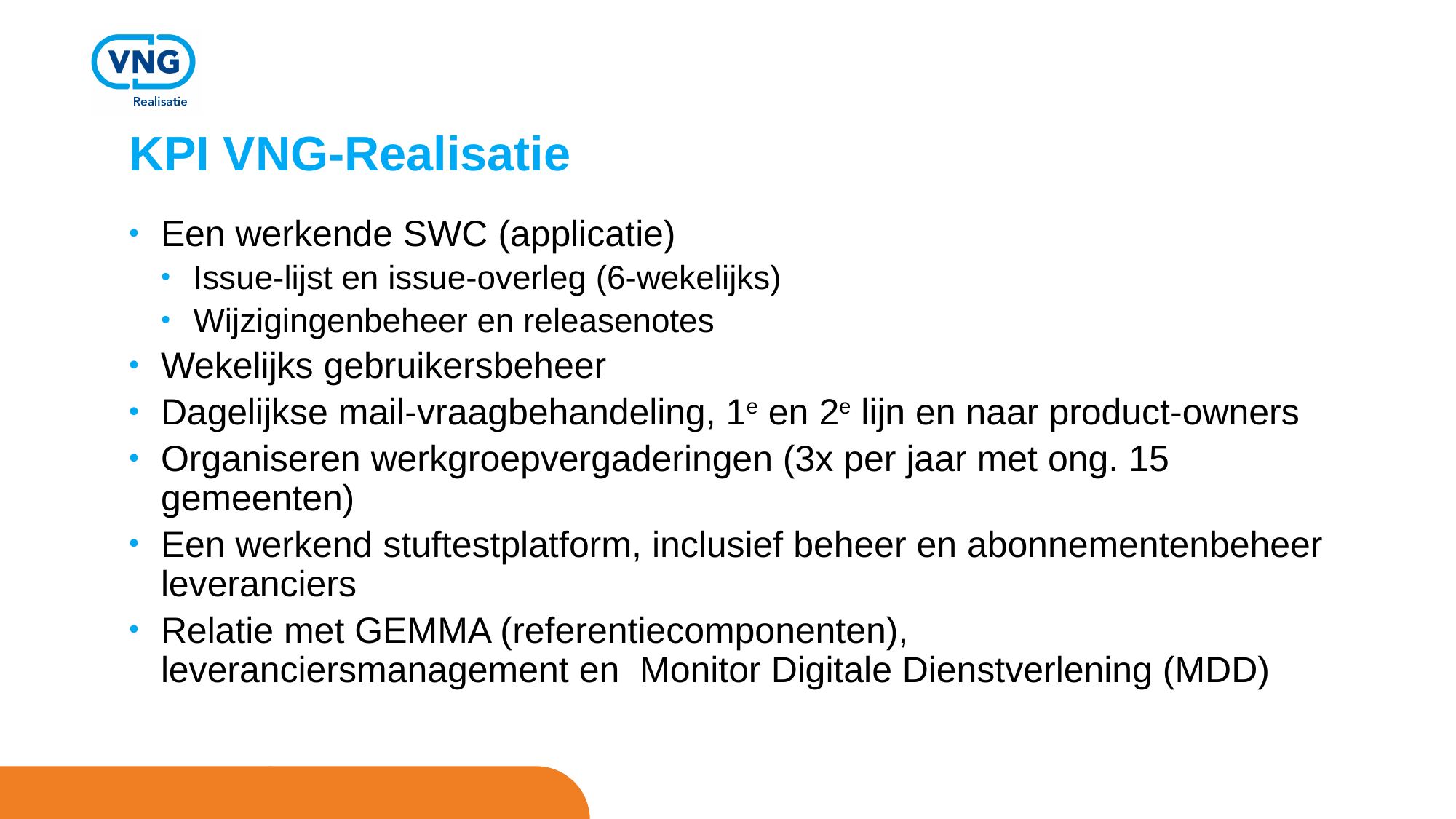

# KPI VNG-Realisatie
Een werkende SWC (applicatie)
Issue-lijst en issue-overleg (6-wekelijks)
Wijzigingenbeheer en releasenotes
Wekelijks gebruikersbeheer
Dagelijkse mail-vraagbehandeling, 1e en 2e lijn en naar product-owners
Organiseren werkgroepvergaderingen (3x per jaar met ong. 15 gemeenten)
Een werkend stuftestplatform, inclusief beheer en abonnementenbeheer leveranciers
Relatie met GEMMA (referentiecomponenten), leveranciersmanagement en  Monitor Digitale Dienstverlening (MDD)